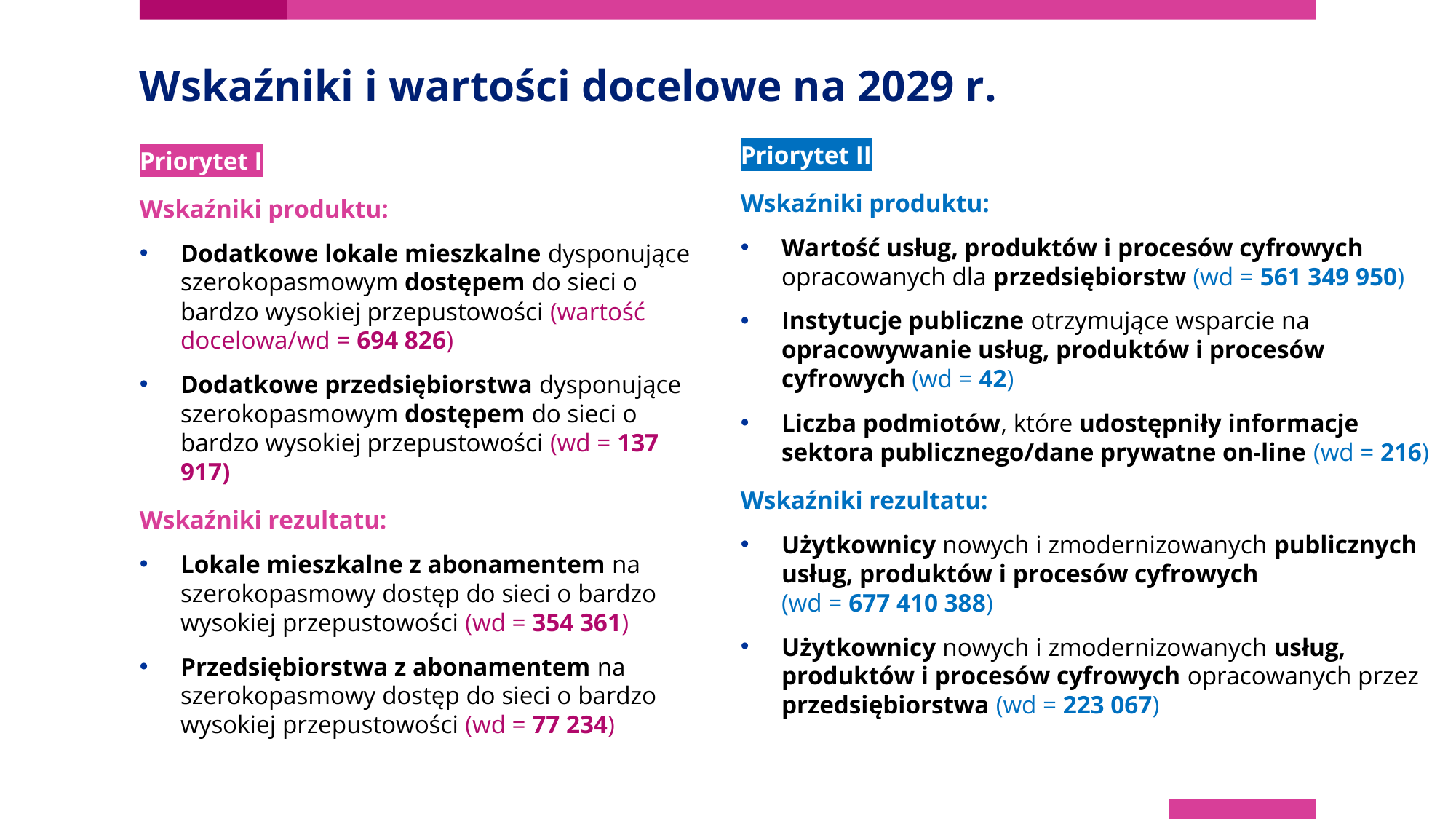

# Wskaźniki i wartości docelowe na 2029 r.
Priorytet I
Wskaźniki produktu:
Dodatkowe lokale mieszkalne dysponujące szerokopasmowym dostępem do sieci o bardzo wysokiej przepustowości (wartość docelowa/wd = 694 826)
Dodatkowe przedsiębiorstwa dysponujące szerokopasmowym dostępem do sieci o bardzo wysokiej przepustowości (wd = 137 917)
Wskaźniki rezultatu:
Lokale mieszkalne z abonamentem na szerokopasmowy dostęp do sieci o bardzo wysokiej przepustowości (wd = 354 361)
Przedsiębiorstwa z abonamentem na szerokopasmowy dostęp do sieci o bardzo wysokiej przepustowości (wd = 77 234)
Priorytet II
Wskaźniki produktu:
Wartość usług, produktów i procesów cyfrowych opracowanych dla przedsiębiorstw (wd = 561 349 950)
Instytucje publiczne otrzymujące wsparcie na opracowywanie usług, produktów i procesów cyfrowych (wd = 42)
Liczba podmiotów, które udostępniły informacje sektora publicznego/dane prywatne on-line (wd = 216)
Wskaźniki rezultatu:
Użytkownicy nowych i zmodernizowanych publicznych usług, produktów i procesów cyfrowych
(wd = 677 410 388)
Użytkownicy nowych i zmodernizowanych usług, produktów i procesów cyfrowych opracowanych przez przedsiębiorstwa (wd = 223 067)